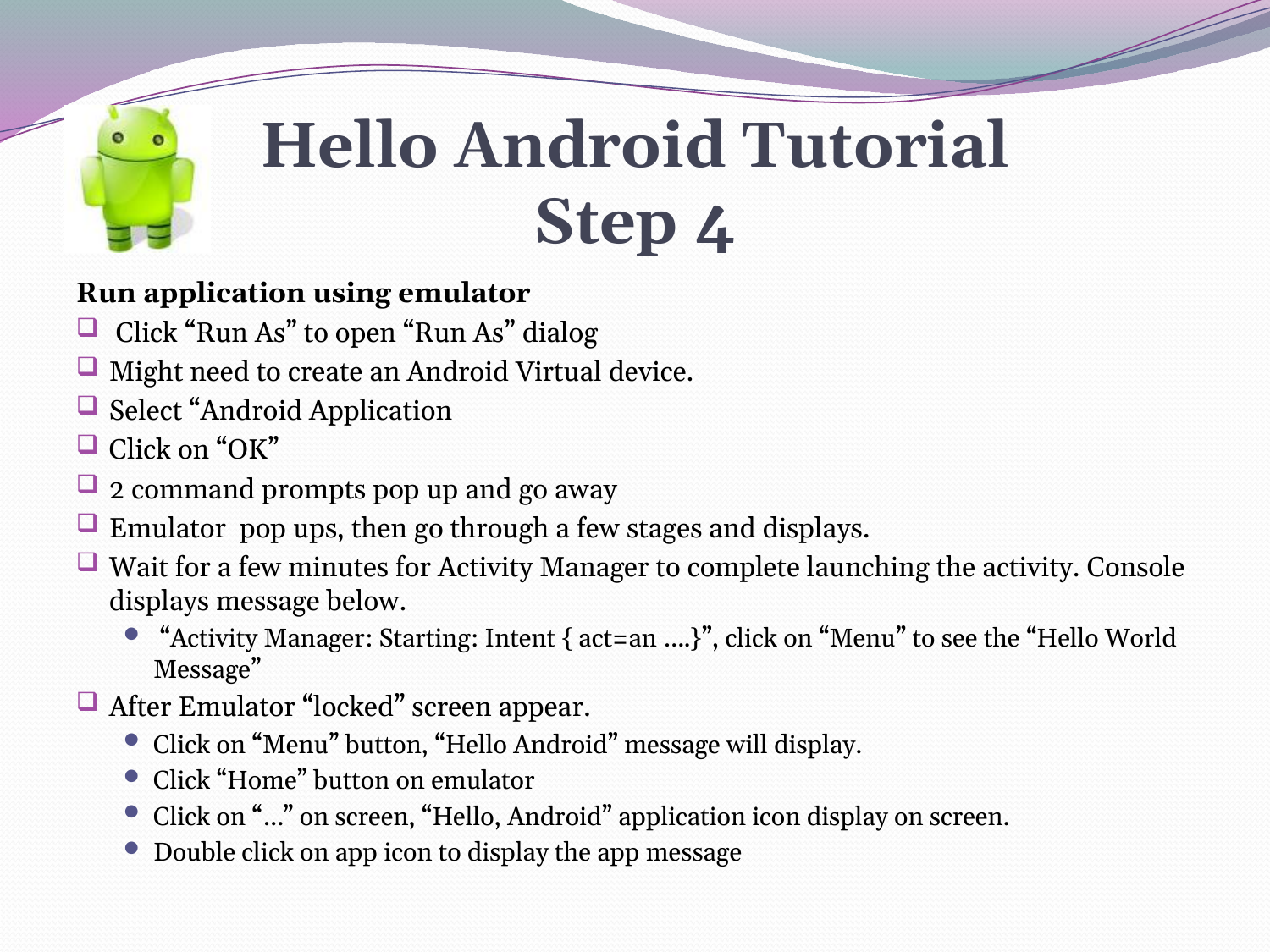

# Hello Android Tutorial Step 4
Run application using emulator
 Click “Run As” to open “Run As” dialog
Might need to create an Android Virtual device.
Select “Android Application
Click on “OK”
2 command prompts pop up and go away
Emulator  pop ups, then go through a few stages and displays.
Wait for a few minutes for Activity Manager to complete launching the activity. Console displays message below.
 “Activity Manager: Starting: Intent { act=an ….}”, click on “Menu” to see the “Hello World Message”
After Emulator “locked” screen appear.
Click on “Menu” button, “Hello Android” message will display.
Click “Home” button on emulator
Click on “…” on screen, “Hello, Android” application icon display on screen.
Double click on app icon to display the app message